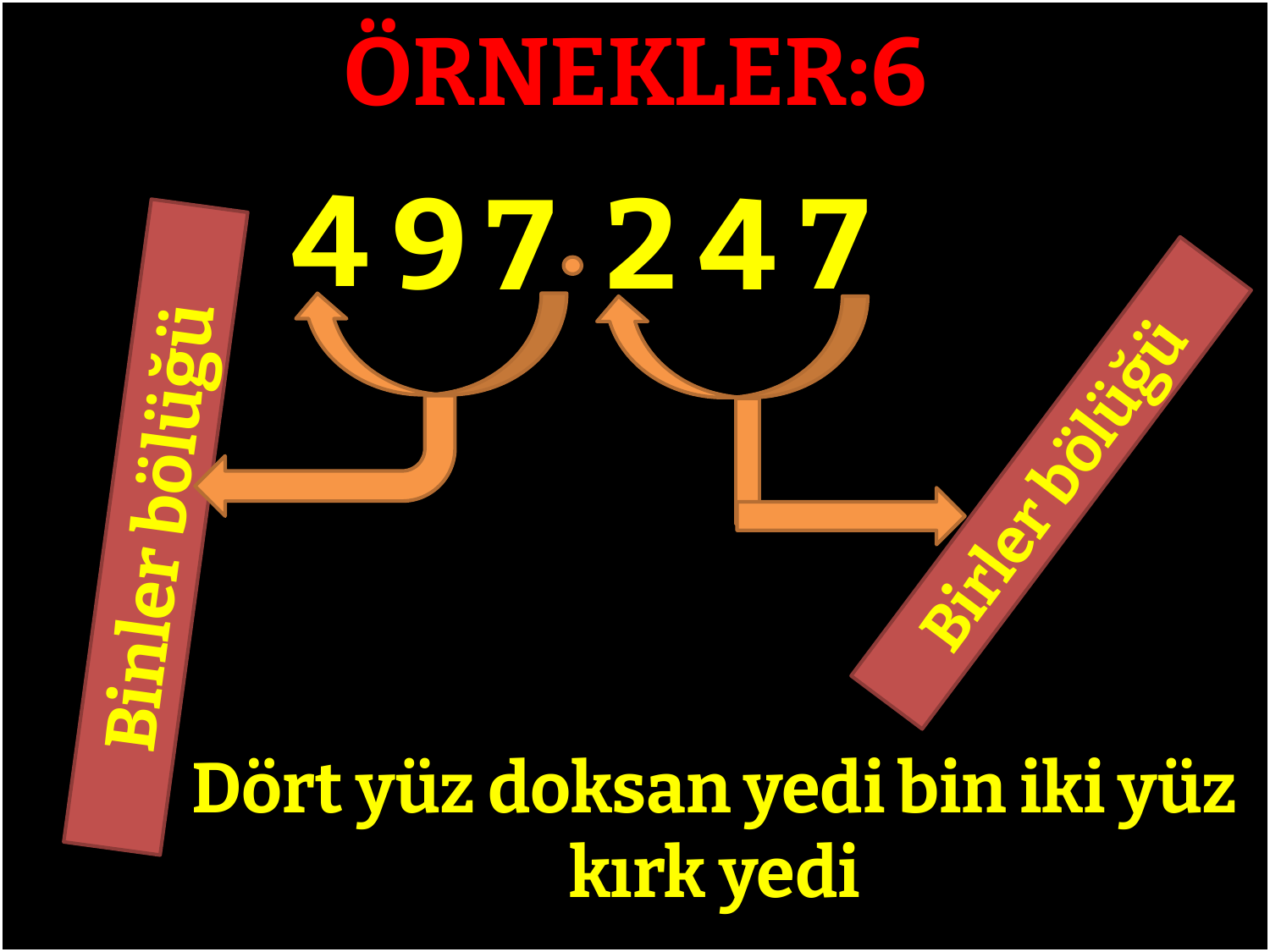

ÖRNEKLER:6
4
2
9
7
7
4

#

Birler bölüğü
Binler bölüğü

Dört yüz doksan yedi bin iki yüz kırk yedi